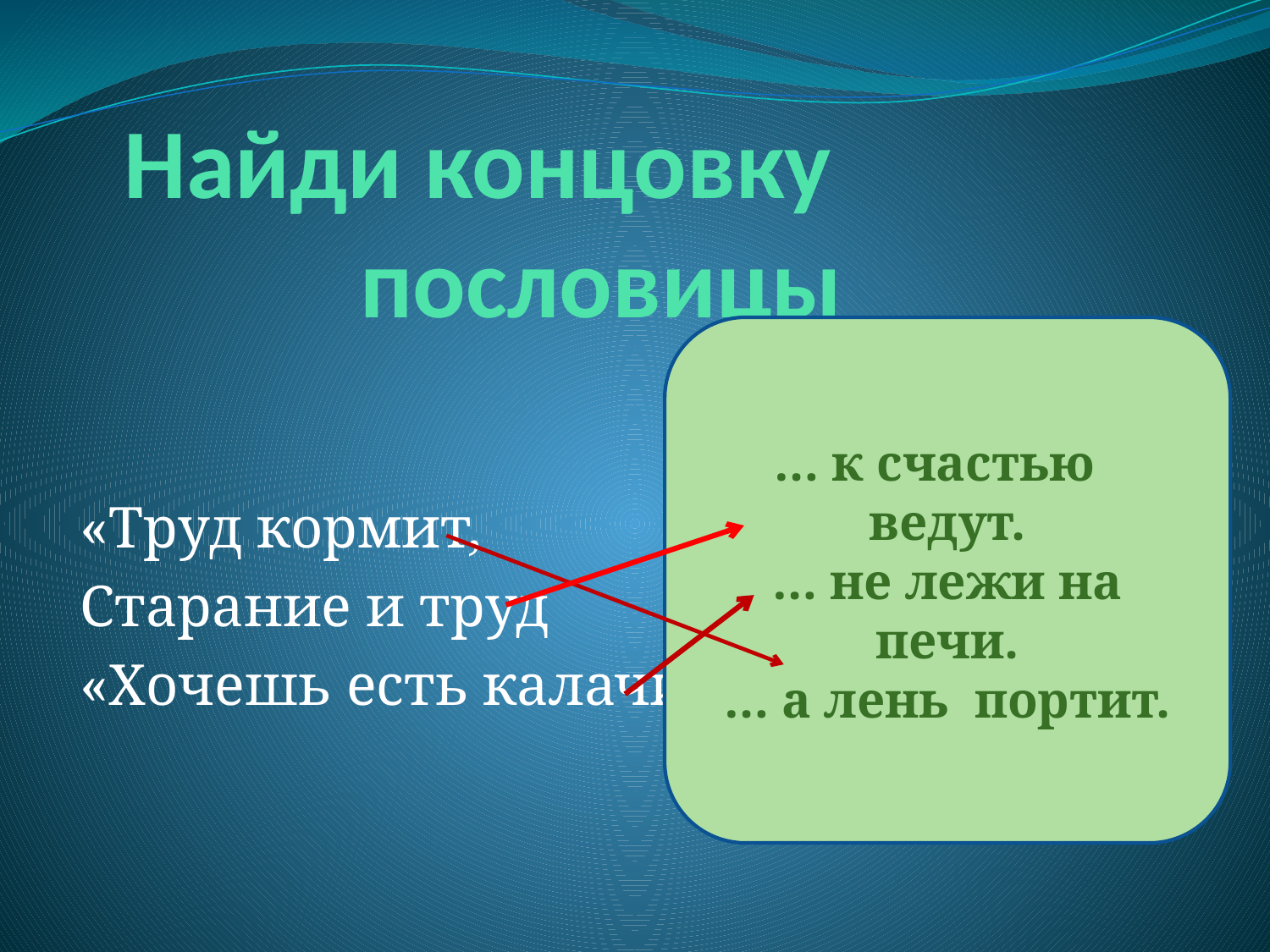

# Найди концовку            пословицы
… к счастью   ведут.
… не лежи на печи.
… а лень  портит.

«Труд кормит,
Старание и труд
«Хочешь есть калачи,